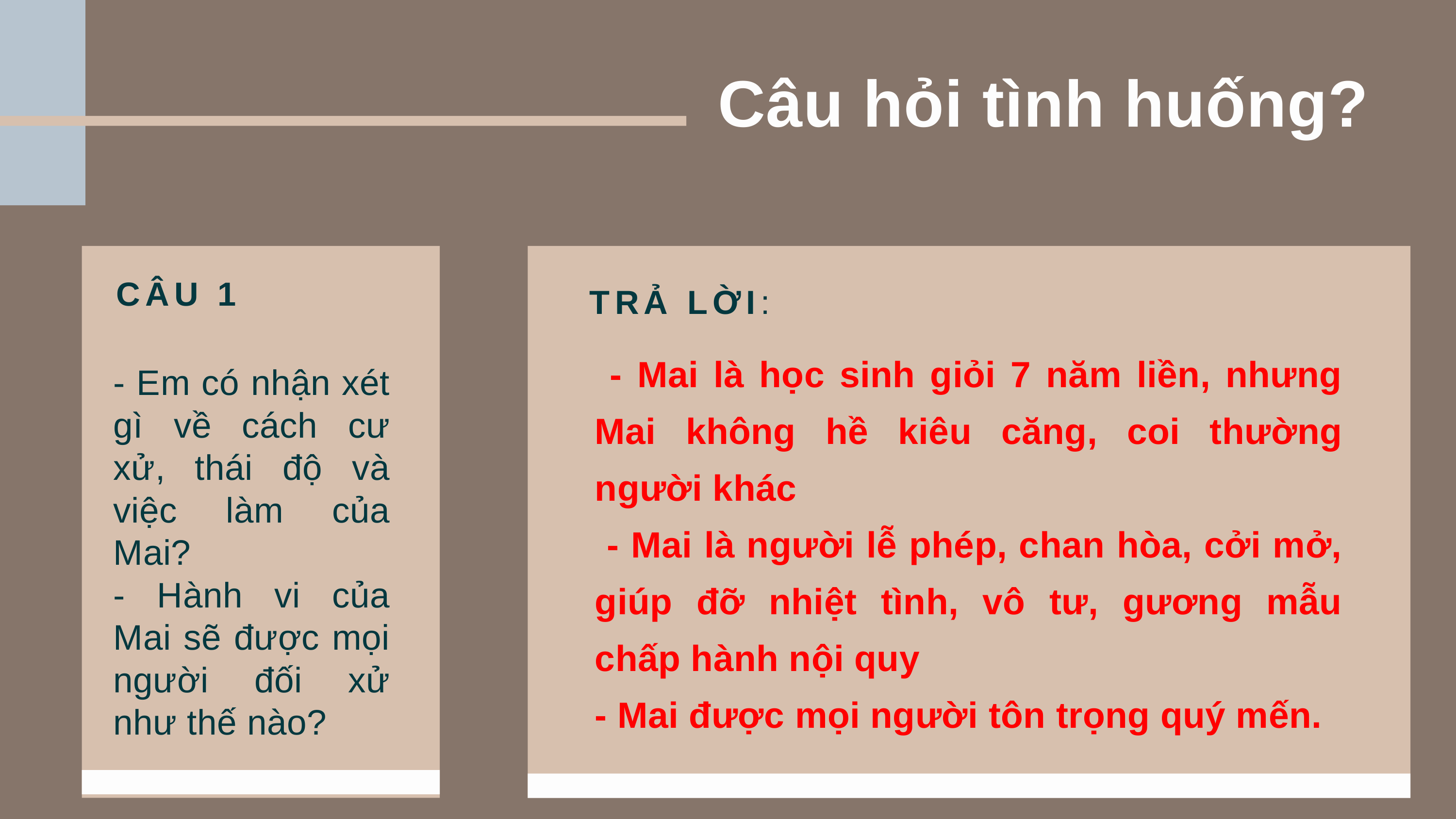

Câu hỏi tình huống?

CÂU 1
- Em có nhận xét gì về cách cư xử, thái độ và việc làm của Mai?
- Hành vi của Mai sẽ được mọi người đối xử như thế nào?
TRẢ LỜI:

 - Mai là học sinh giỏi 7 năm liền, nhưng Mai không hề kiêu căng, coi thường người khác
 - Mai là người lễ phép, chan hòa, cởi mở, giúp đỡ nhiệt tình, vô tư, gương mẫu chấp hành nội quy
- Mai được mọi người tôn trọng quý mến.